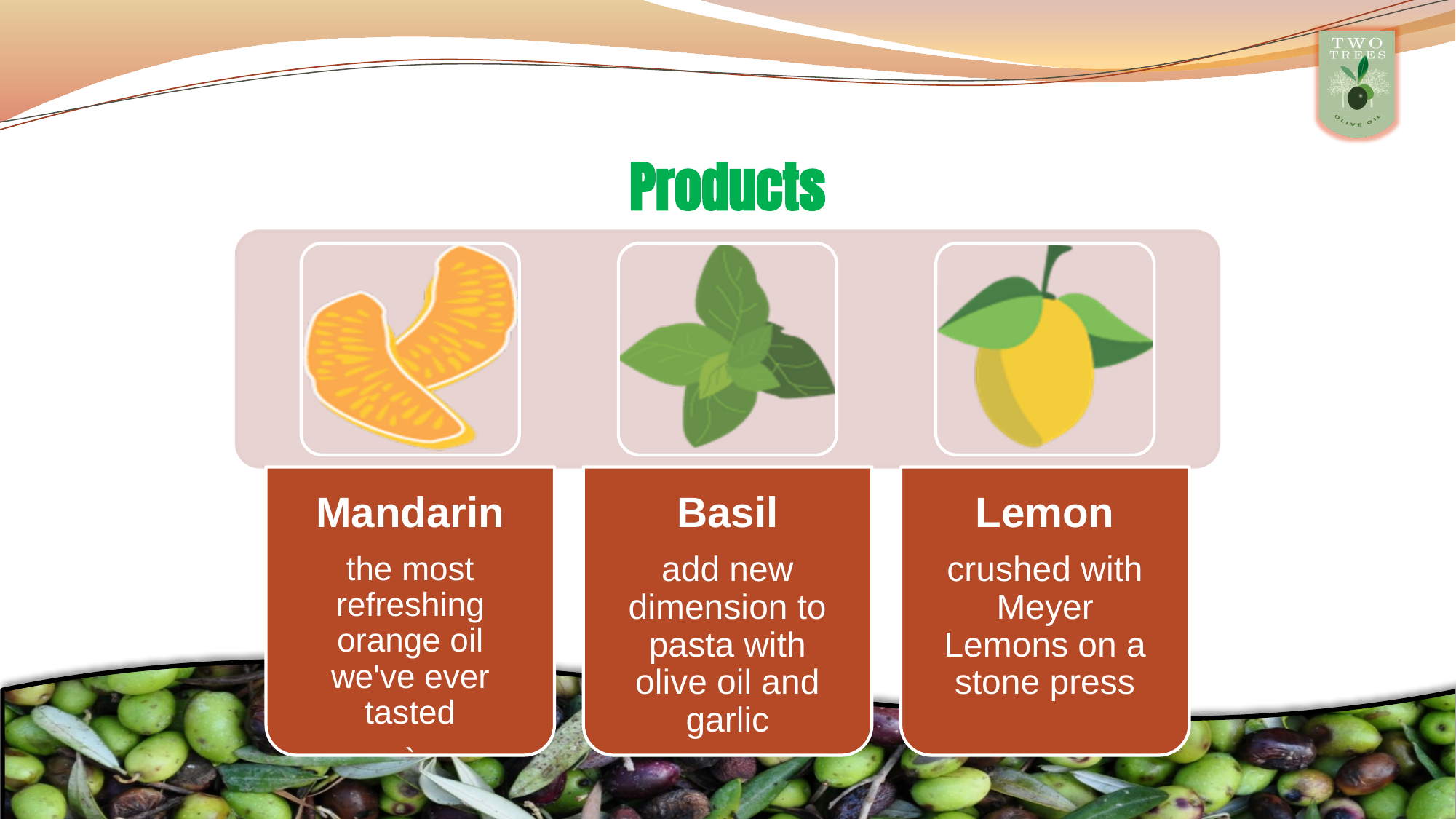

# Products
Mandarin
the most refreshing orange oil we've ever tasted
`
Basil
add new dimension to pasta with olive oil and garlic
Lemon
crushed with Meyer Lemons on a stone press